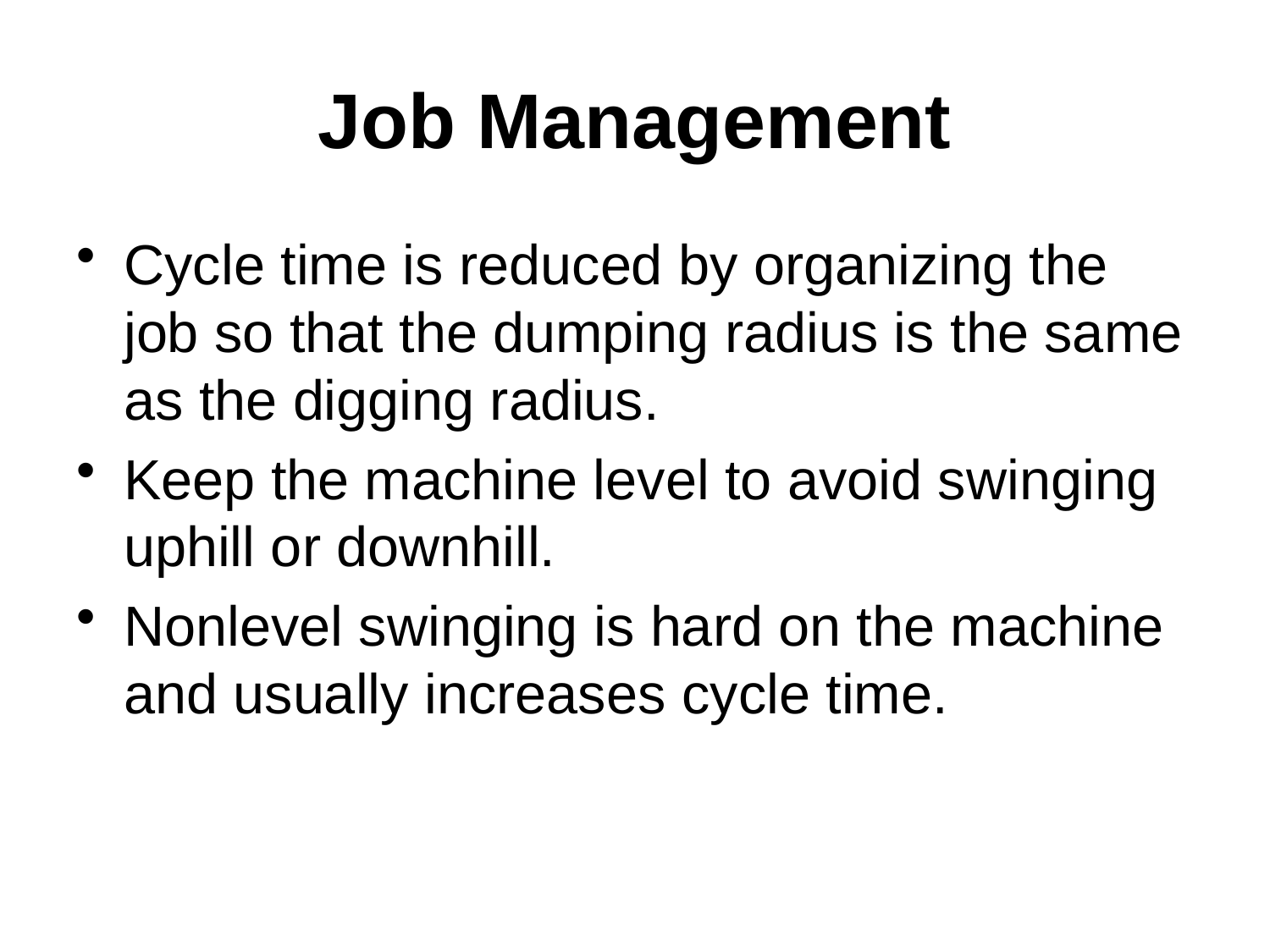

# Job Management
Cycle time is reduced by organizing the job so that the dumping radius is the same as the digging radius.
Keep the machine level to avoid swinging uphill or downhill.
Nonlevel swinging is hard on the machine and usually increases cycle time.